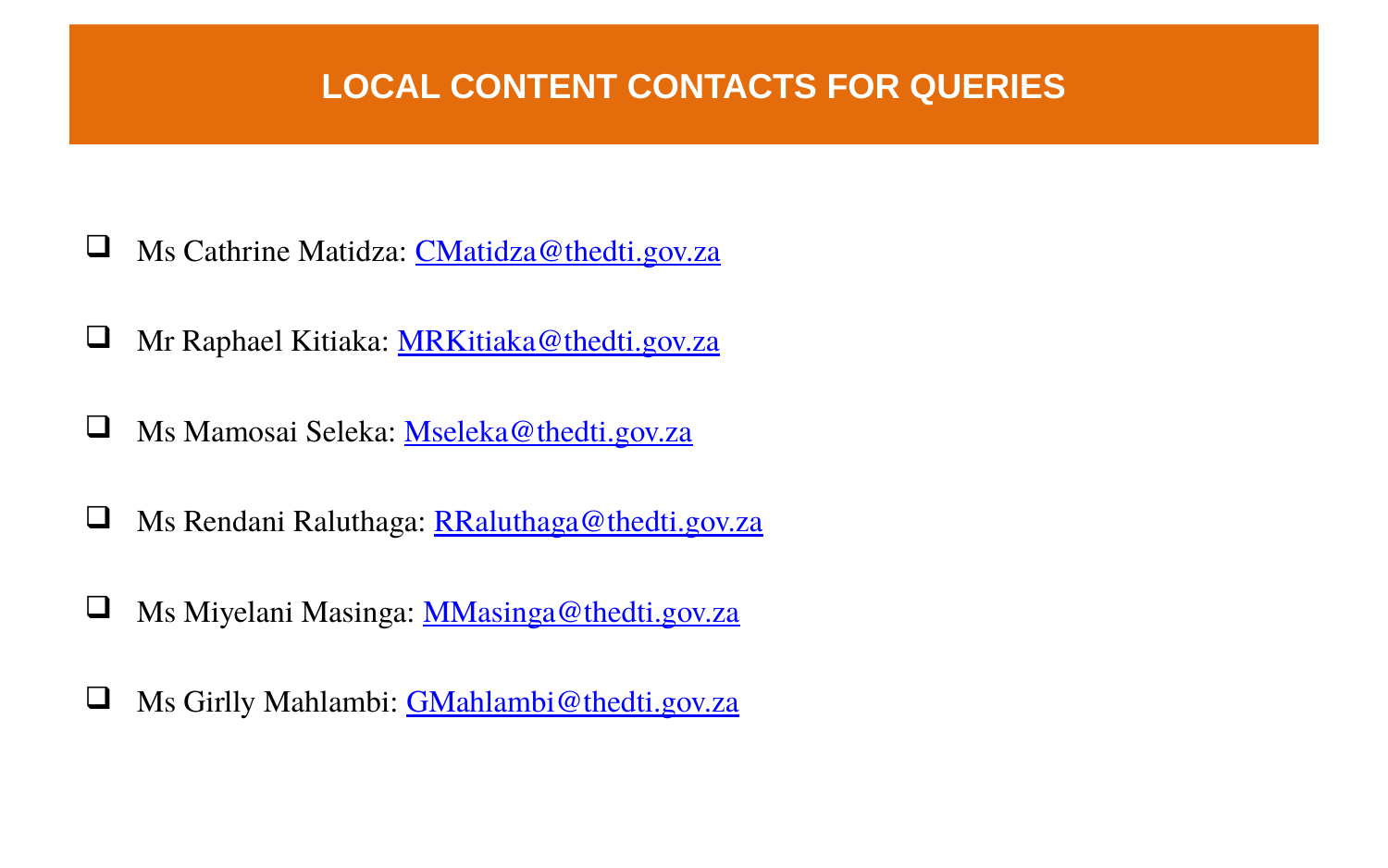

# LOCAL CONTENT CONTACTS FOR QUERIES
Ms Cathrine Matidza: CMatidza@thedti.gov.za

Mr Raphael Kitiaka: MRKitiaka@thedti.gov.za

Ms Mamosai Seleka: Mseleka@thedti.gov.za

Ms Rendani Raluthaga: RRaluthaga@thedti.gov.za

Ms Miyelani Masinga: MMasinga@thedti.gov.za

Ms Girlly Mahlambi: GMahlambi@thedti.gov.za